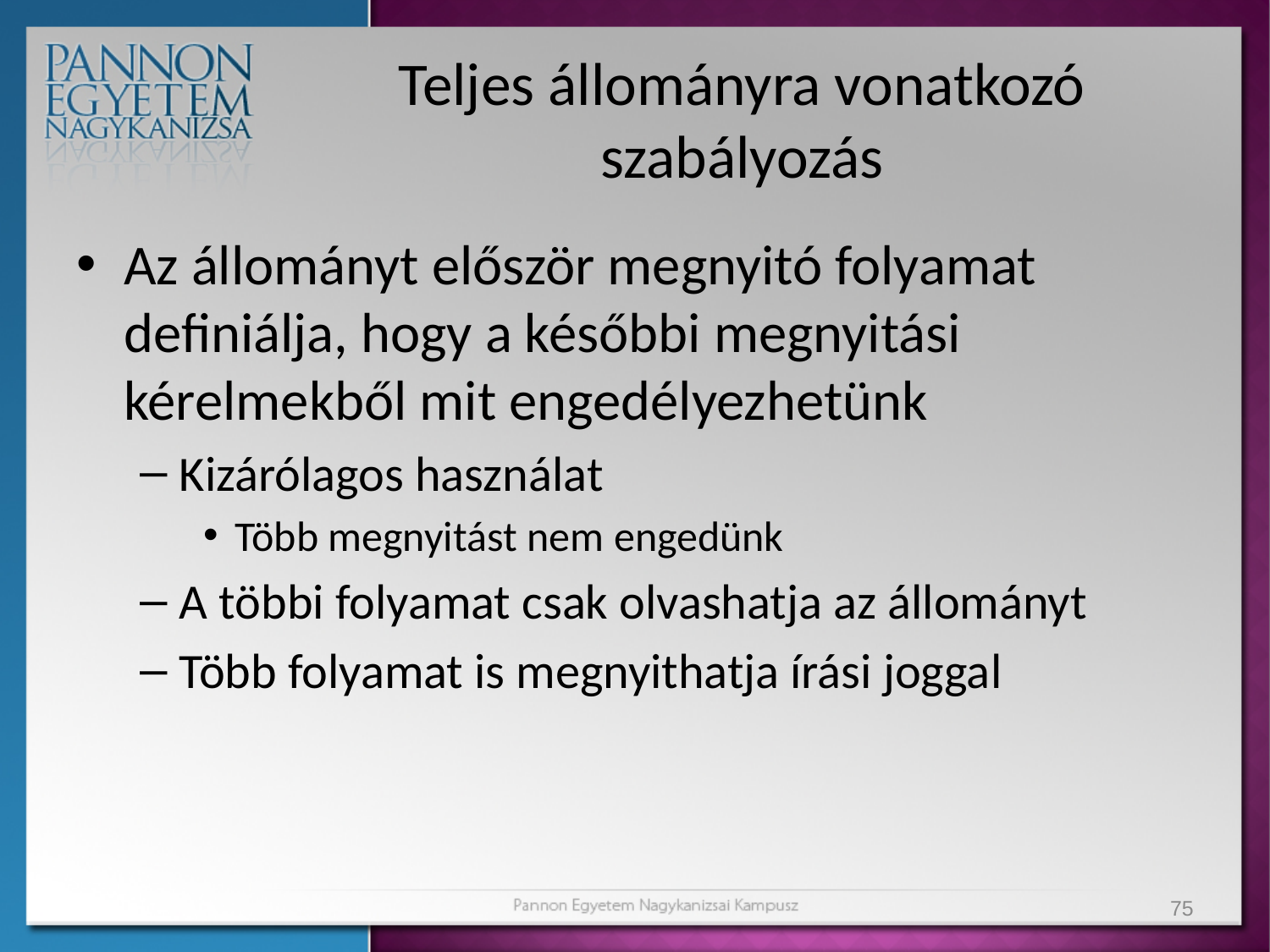

# Teljes állományra vonatkozó szabályozás
Az állományt először megnyitó folyamat definiálja, hogy a későbbi megnyitási kérelmekből mit engedélyezhetünk
Kizárólagos használat
Több megnyitást nem engedünk
A többi folyamat csak olvashatja az állományt
Több folyamat is megnyithatja írási joggal
75